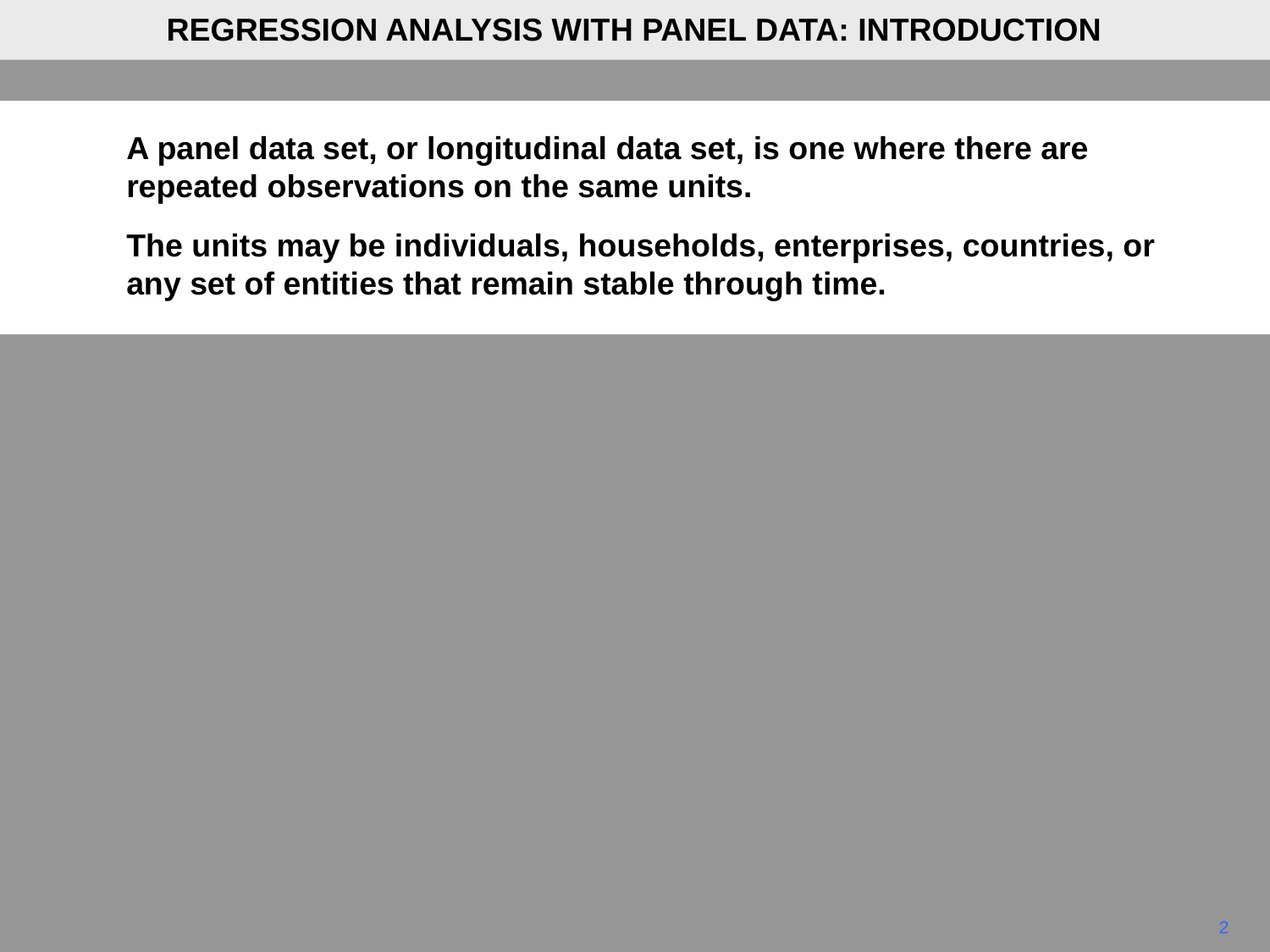

REGRESSION ANALYSIS WITH PANEL DATA: INTRODUCTION

A panel data set, or longitudinal data set, is one where there are repeated observations on the same units.
The units may be individuals, households, enterprises, countries, or any set of entities that remain stable through time.

2